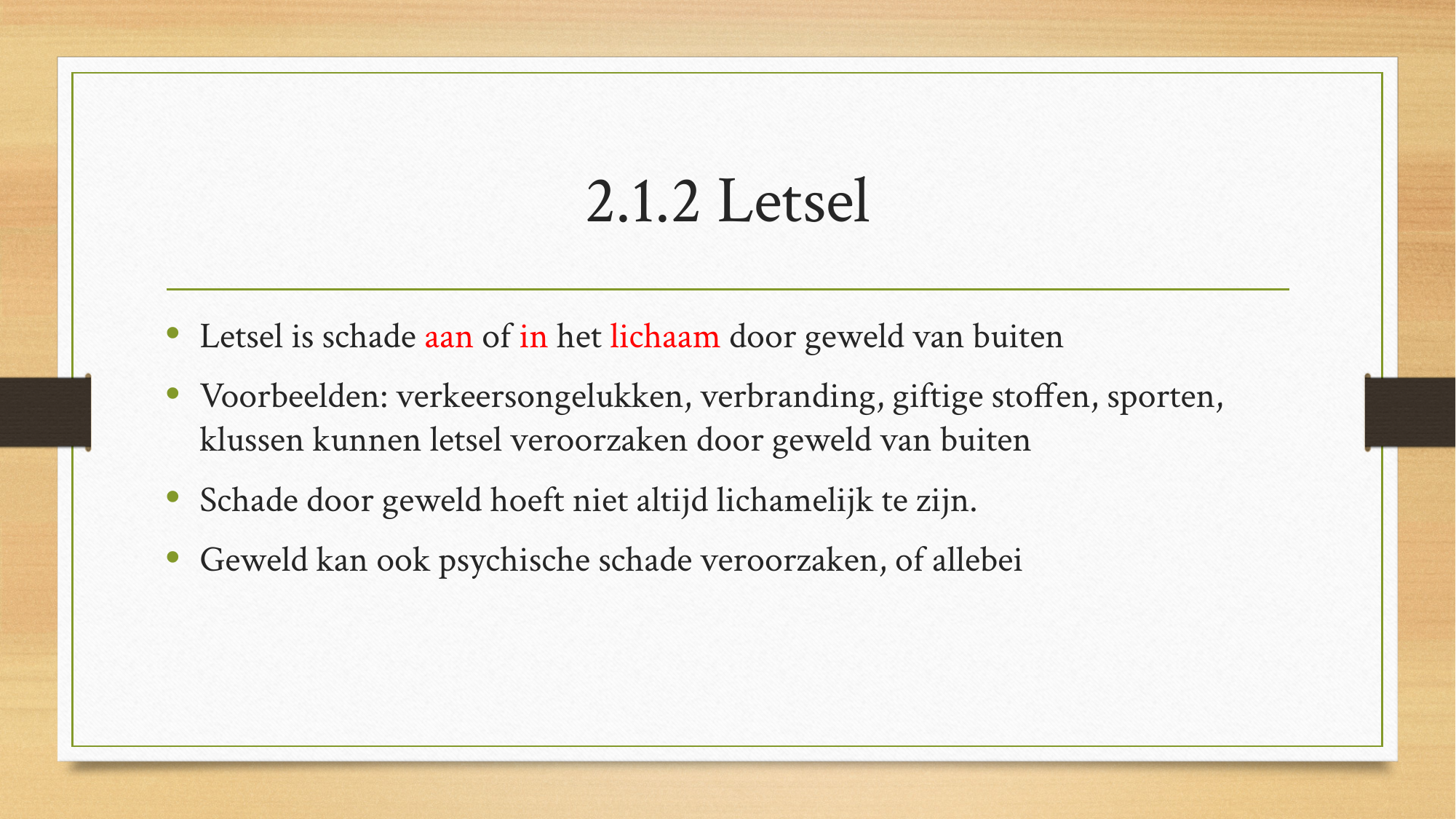

# 2.1.2 Letsel
Letsel is schade aan of in het lichaam door geweld van buiten
Voorbeelden: verkeersongelukken, verbranding, giftige stoffen, sporten, klussen kunnen letsel veroorzaken door geweld van buiten
Schade door geweld hoeft niet altijd lichamelijk te zijn.
Geweld kan ook psychische schade veroorzaken, of allebei